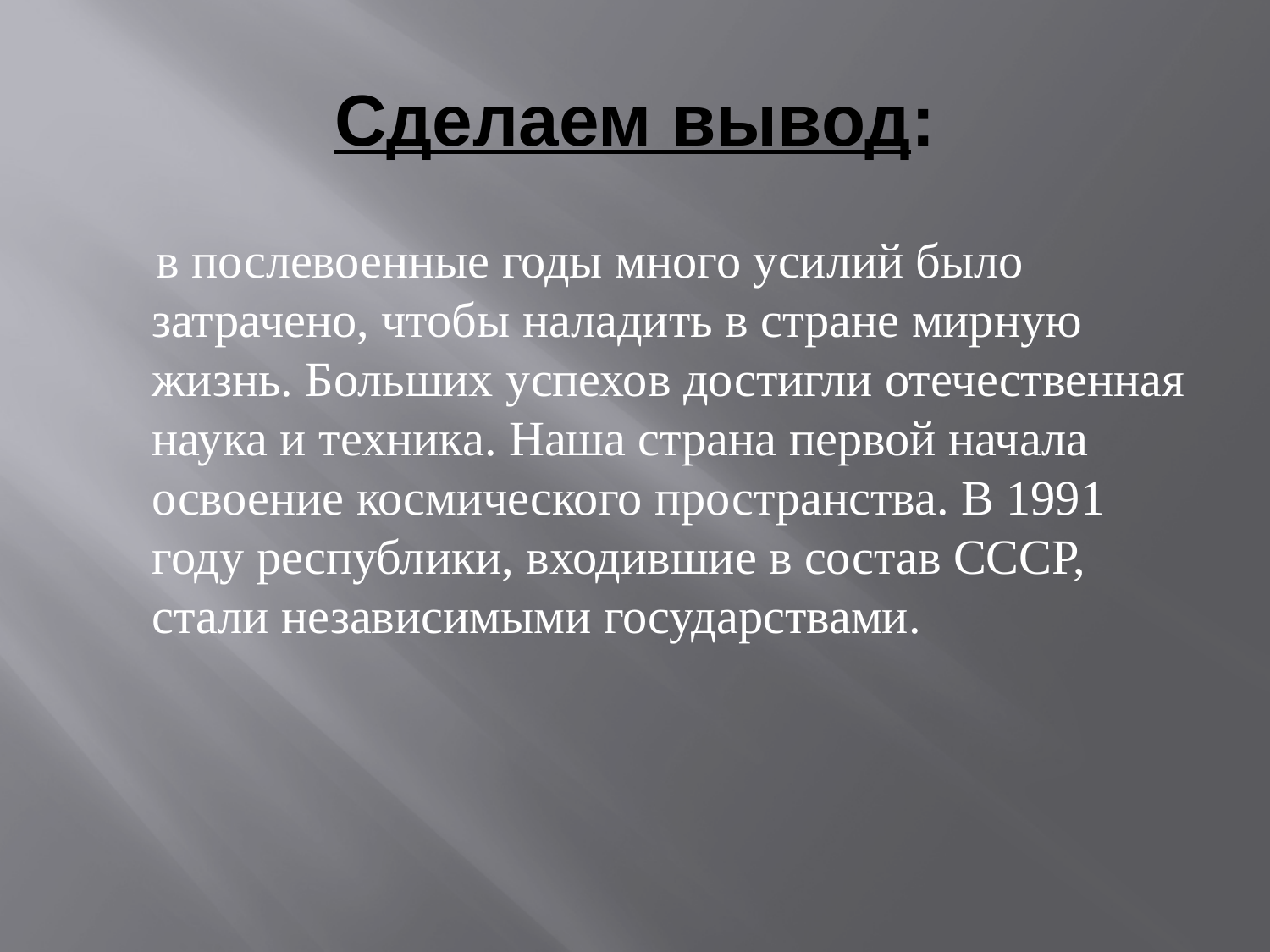

# Сделаем вывод:
     в послевоенные годы много усилий было затрачено, чтобы наладить в стране мирную жизнь. Больших успехов достигли отечественная наука и техника. Наша страна первой начала освоение космического пространства. В 1991 году республики, входившие в состав СССР, стали независимыми государствами.